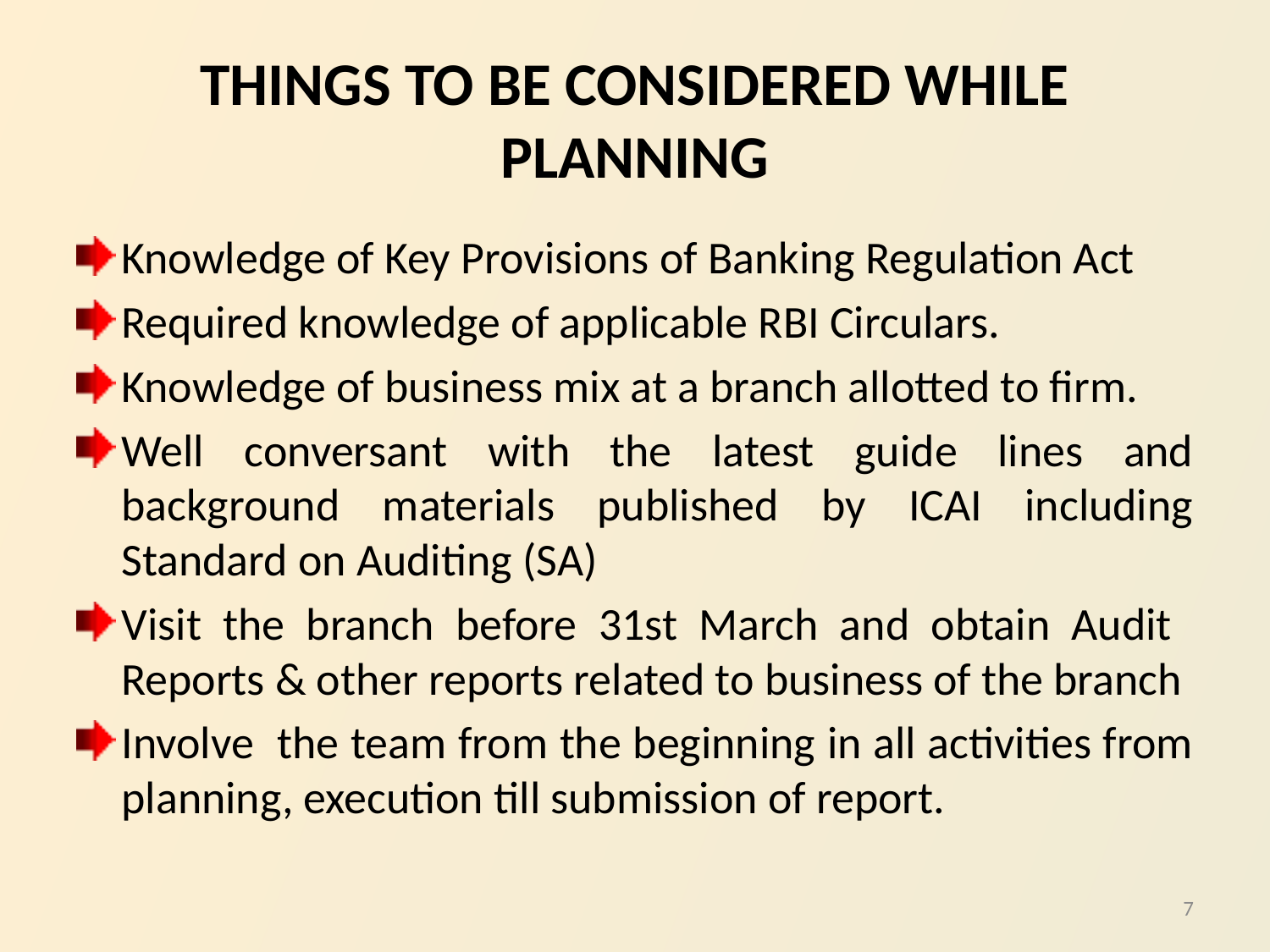

# THINGS TO BE CONSIDERED WHILE PLANNING
Knowledge of Key Provisions of Banking Regulation Act
Required knowledge of applicable RBI Circulars.
Knowledge of business mix at a branch allotted to firm.
Well conversant with the latest guide lines and background materials published by ICAI including Standard on Auditing (SA)
Visit the branch before 31st March and obtain Audit  Reports & other reports related to business of the branch
Involve  the team from the beginning in all activities from planning, execution till submission of report.
7